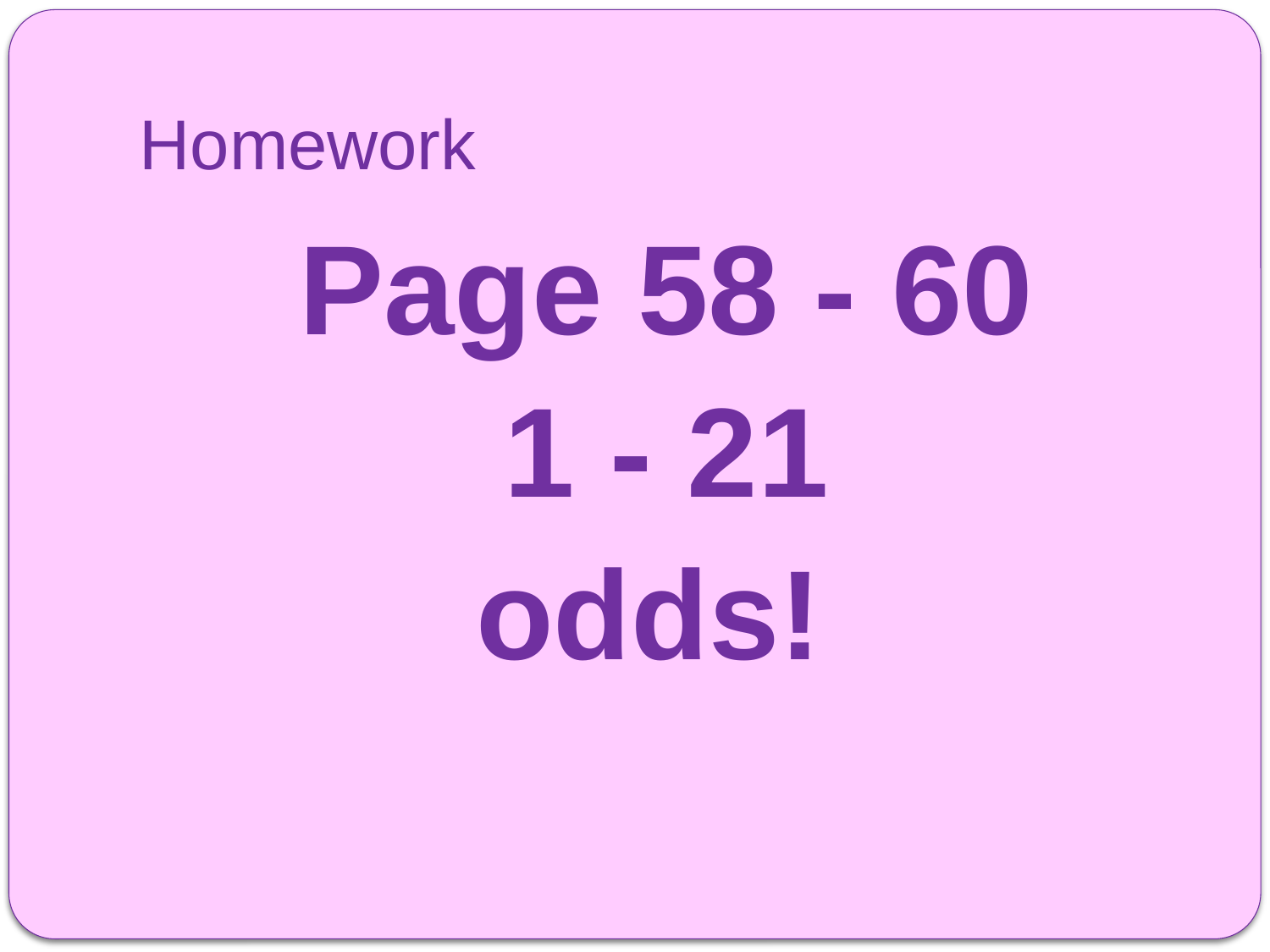

# Homework
Page 58 - 60
1 - 21
odds!